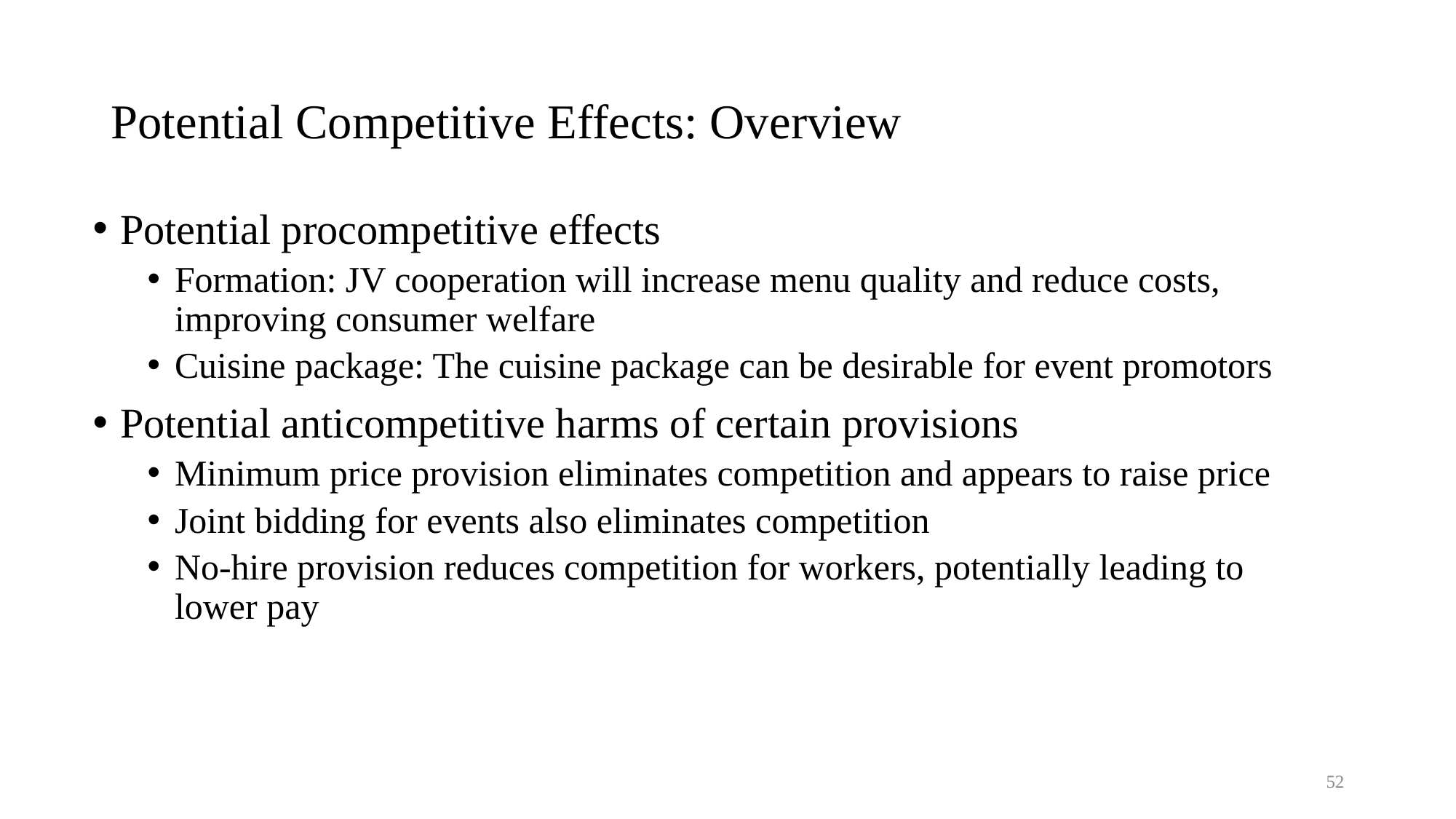

# Potential Competitive Effects: Overview
Potential procompetitive effects
Formation: JV cooperation will increase menu quality and reduce costs, improving consumer welfare
Cuisine package: The cuisine package can be desirable for event promotors
Potential anticompetitive harms of certain provisions
Minimum price provision eliminates competition and appears to raise price
Joint bidding for events also eliminates competition
No-hire provision reduces competition for workers, potentially leading to lower pay
52